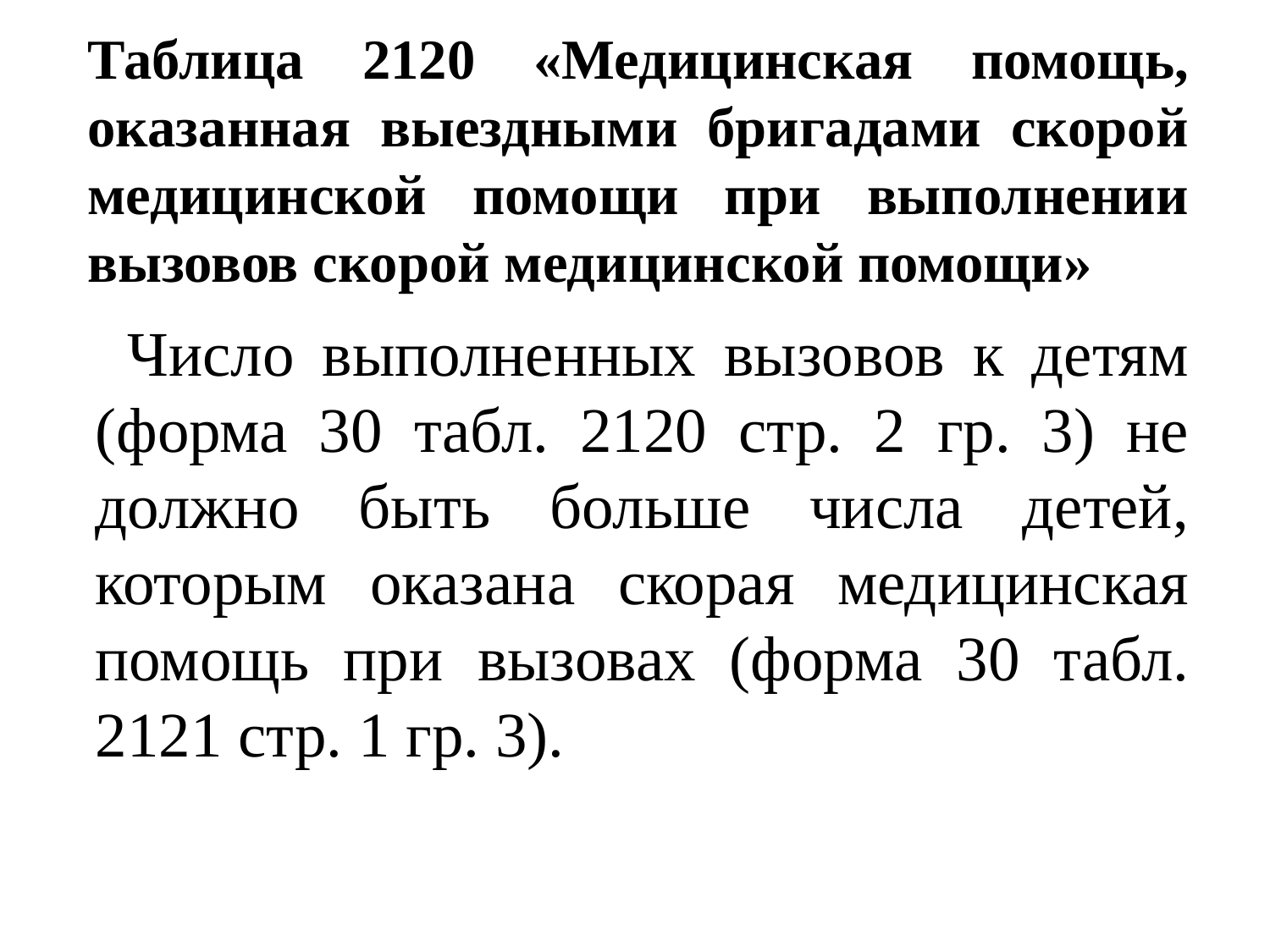

# Таблица 2120 «Медицинская помощь, оказанная выездными бригадами скорой медицинской помощи при выполнении вызовов скорой медицинской помощи»
   Число выполненных вызовов к детям (форма 30 табл. 2120 стр. 2 гр. 3) не должно быть больше числа детей, которым оказана скорая медицинская помощь при вызовах (форма 30 табл. 2121 стр. 1 гр. 3).